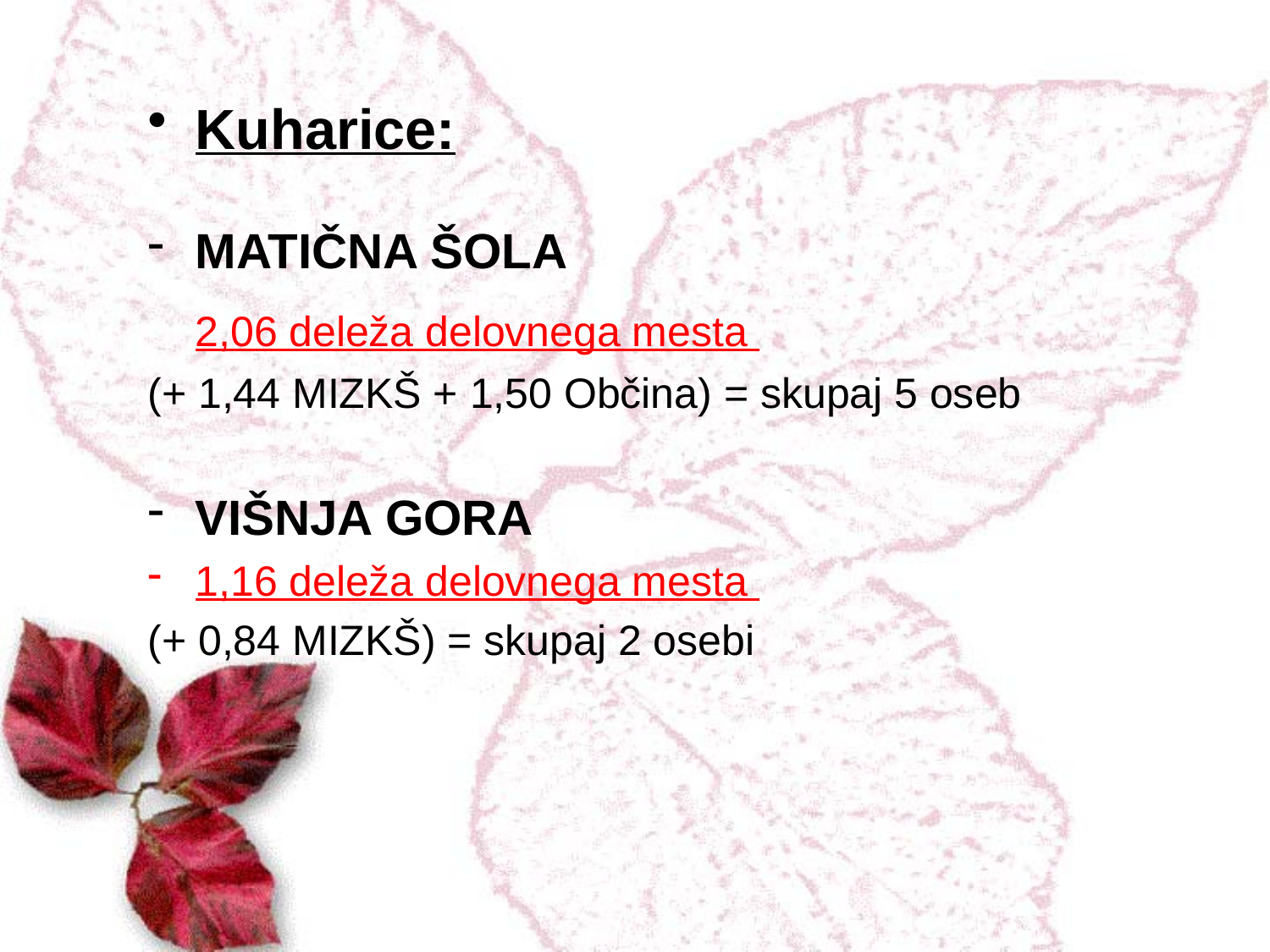

Kuharice:

MATIČNA ŠOLA
	2,06 deleža delovnega mesta
(+ 1,44 MIZKŠ + 1,50 Občina) = skupaj 5 oseb

VIŠNJA GORA
1,16 deleža delovnega mesta
(+ 0,84 MIZKŠ) = skupaj 2 osebi